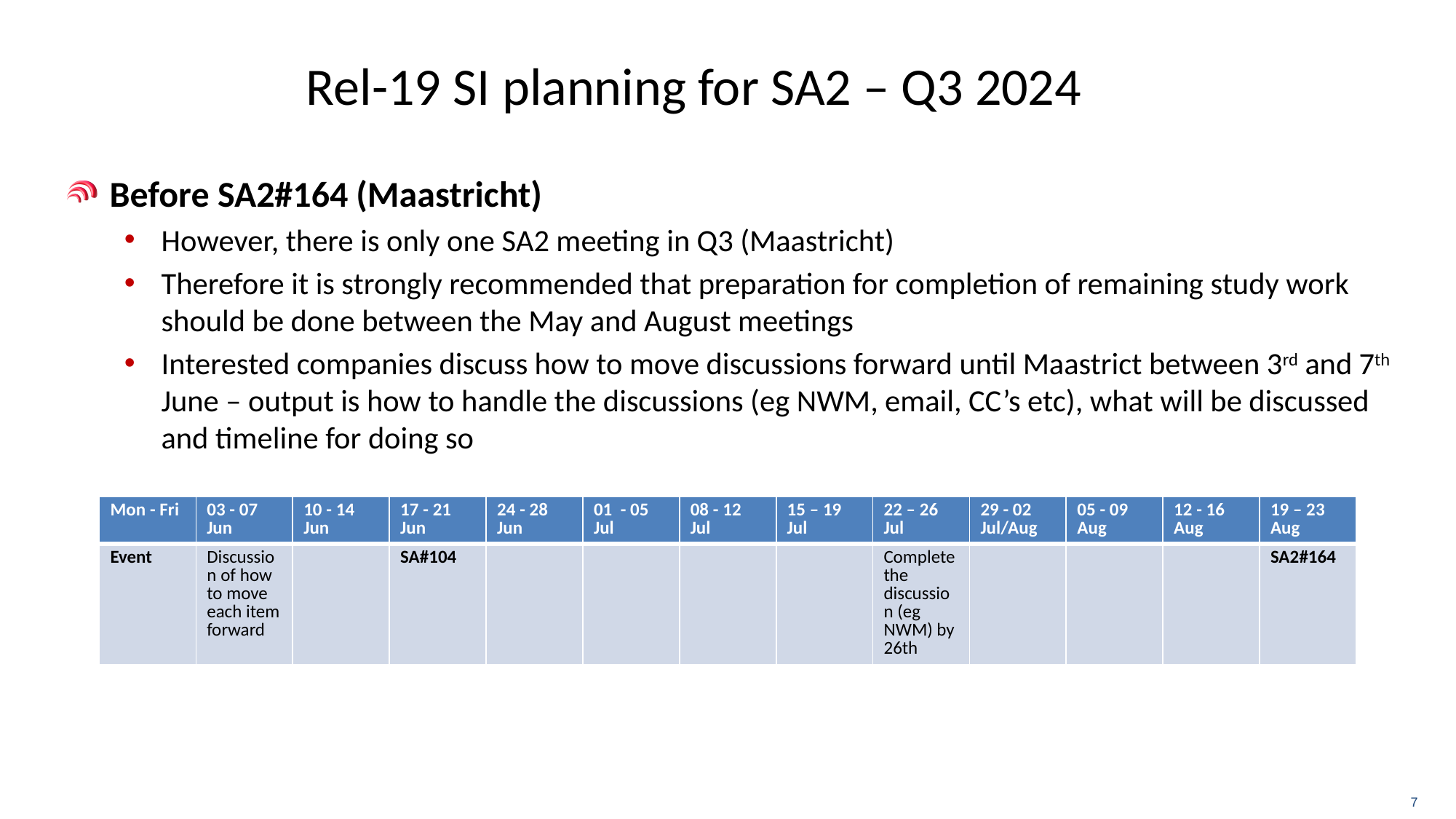

# Rel-19 SI planning for SA2 – Q3 2024
Before SA2#164 (Maastricht)
However, there is only one SA2 meeting in Q3 (Maastricht)
Therefore it is strongly recommended that preparation for completion of remaining study work should be done between the May and August meetings
Interested companies discuss how to move discussions forward until Maastrict between 3rd and 7th June – output is how to handle the discussions (eg NWM, email, CC’s etc), what will be discussed and timeline for doing so

| Mon - Fri | 03 - 07 Jun | 10 - 14 Jun | 17 - 21 Jun | 24 - 28 Jun | 01 - 05 Jul | 08 - 12 Jul | 15 – 19 Jul | 22 – 26 Jul | 29 - 02 Jul/Aug | 05 - 09 Aug | 12 - 16 Aug | 19 – 23 Aug |
| --- | --- | --- | --- | --- | --- | --- | --- | --- | --- | --- | --- | --- |
| Event | Discussion of how to move each item forward |  | SA#104 |  |  |  |  | Complete the discussion (eg NWM) by 26th |  |  |  | SA2#164 |